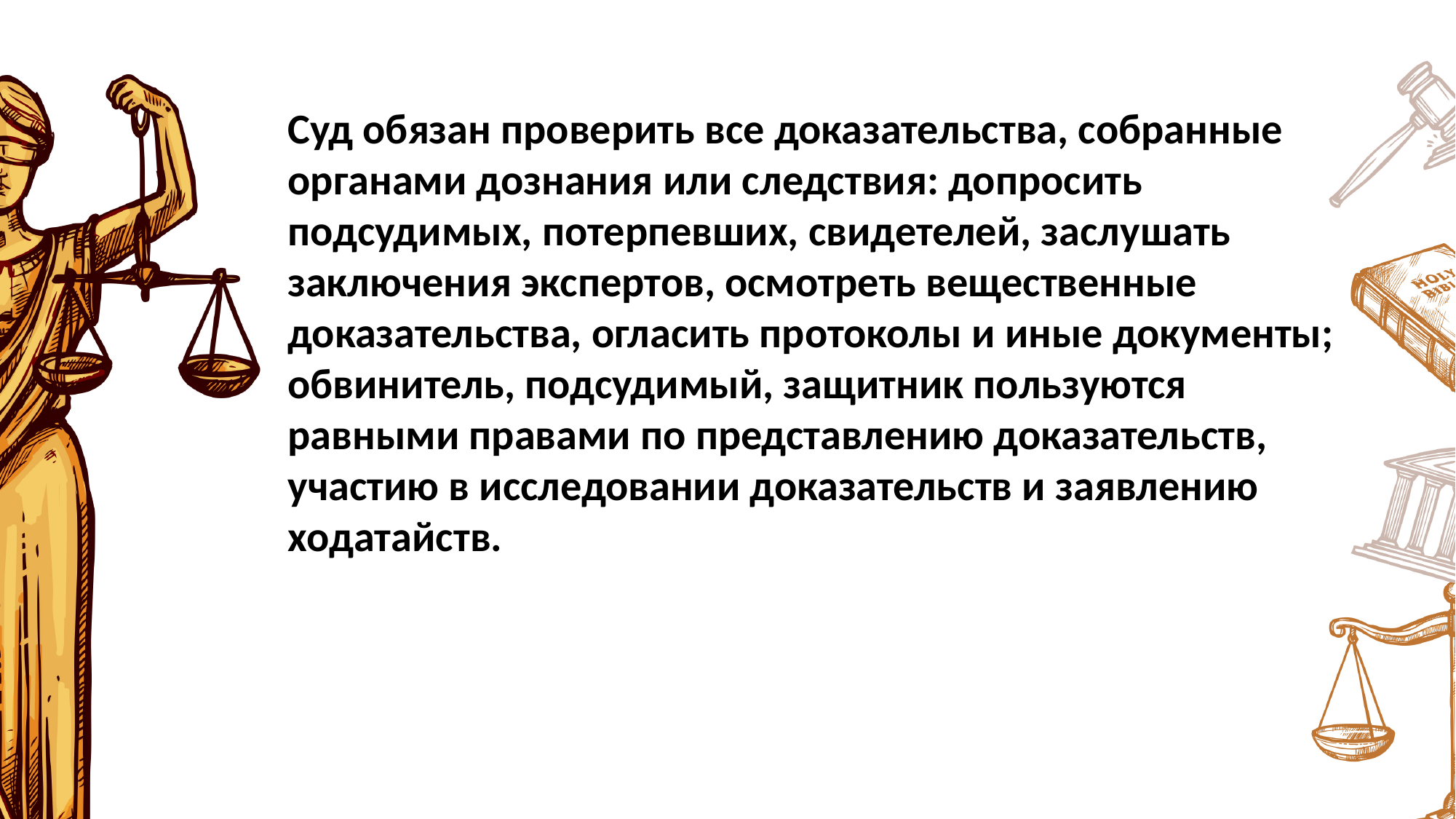

Суд обязан проверить все доказательства, собранные органами дознания или следствия: допросить подсудимых, потерпевших, свидетелей, заслушать заключения экспертов, осмотреть вещественные доказательства, огласить протоколы и иные документы; обвинитель, подсудимый, защитник пользуются равными правами по представлению доказательств, участию в исследовании доказательств и заявлению ходатайств.